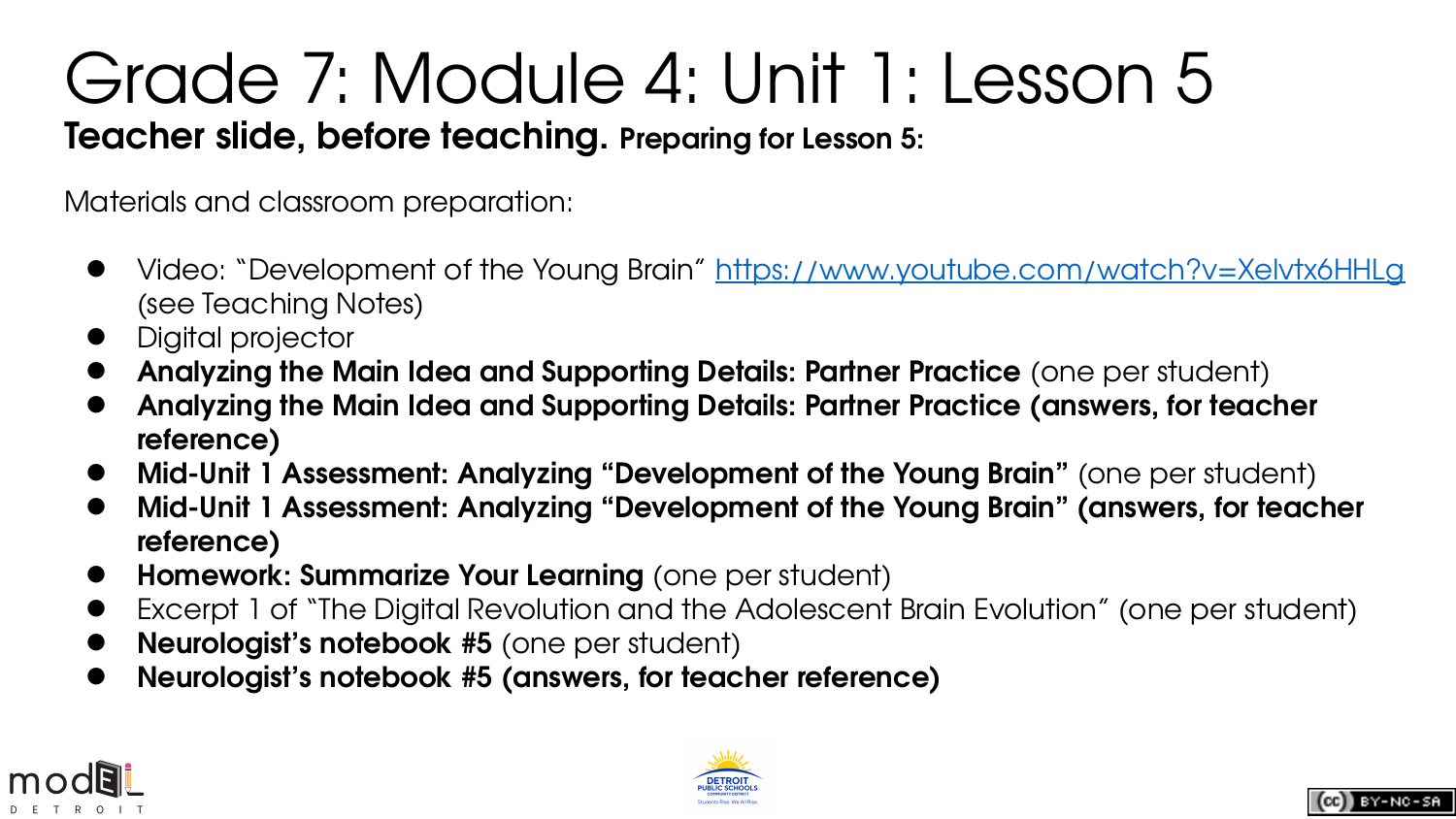

Grade 7: Module 4: Unit 1: Lesson 5
Teacher slide, before teaching. Preparing for Lesson 5:

Materials and classroom preparation:

Video: “Development of the Young Brain” https://www.youtube.com/watch?v=XeIvtx6HHLg (see Teaching Notes)
Digital projector
Analyzing the Main Idea and Supporting Details: Partner Practice (one per student)
Analyzing the Main Idea and Supporting Details: Partner Practice (answers, for teacher reference)
Mid-Unit 1 Assessment: Analyzing “Development of the Young Brain” (one per student)
Mid-Unit 1 Assessment: Analyzing “Development of the Young Brain” (answers, for teacher reference)
Homework: Summarize Your Learning (one per student)
Excerpt 1 of “The Digital Revolution and the Adolescent Brain Evolution” (one per student)
Neurologist’s notebook #5 (one per student)
Neurologist’s notebook #5 (answers, for teacher reference)